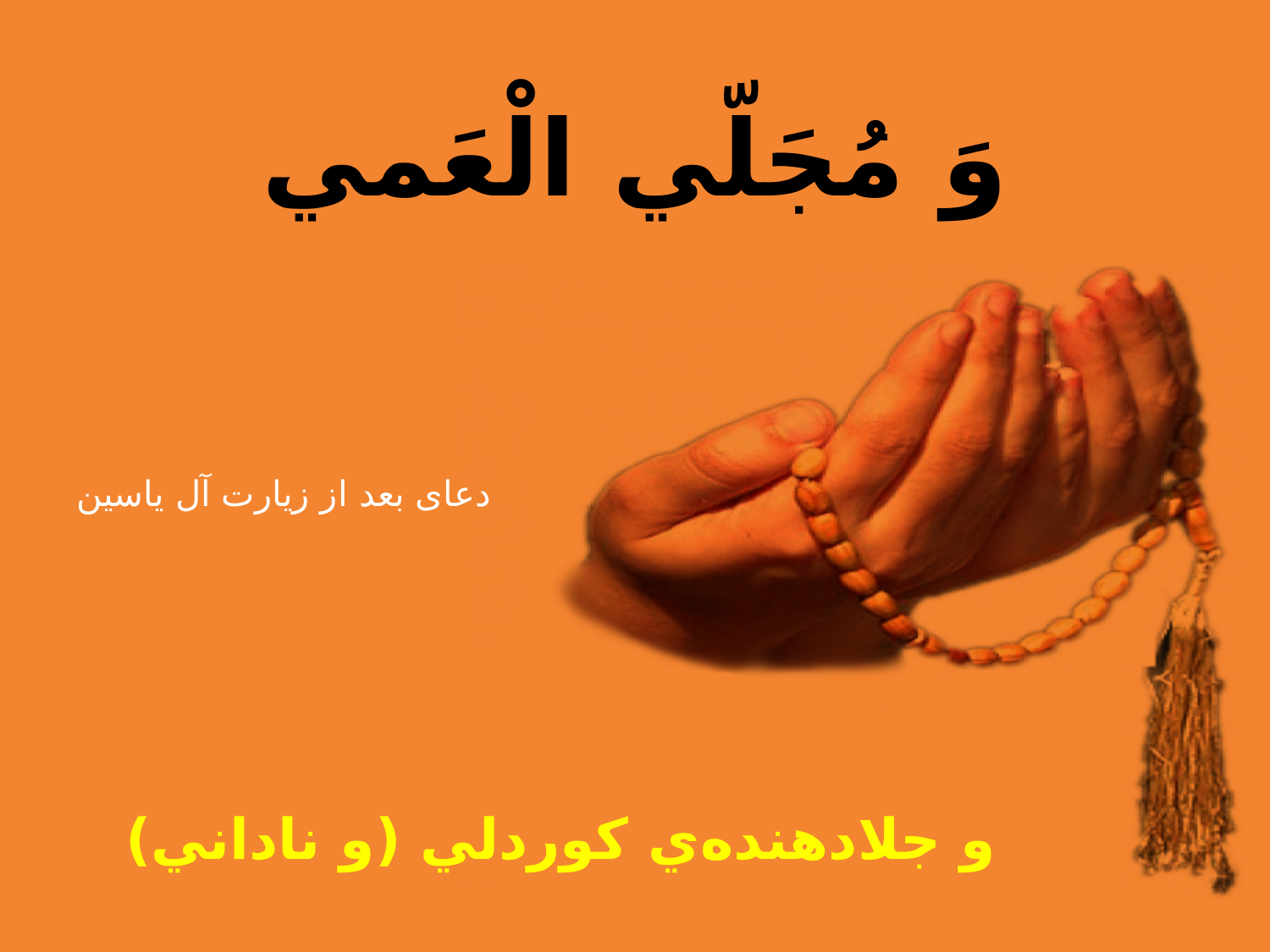

وَ مُجَلّي الْعَمي
و جلادهنده‌ي كوردلي (و ناداني)